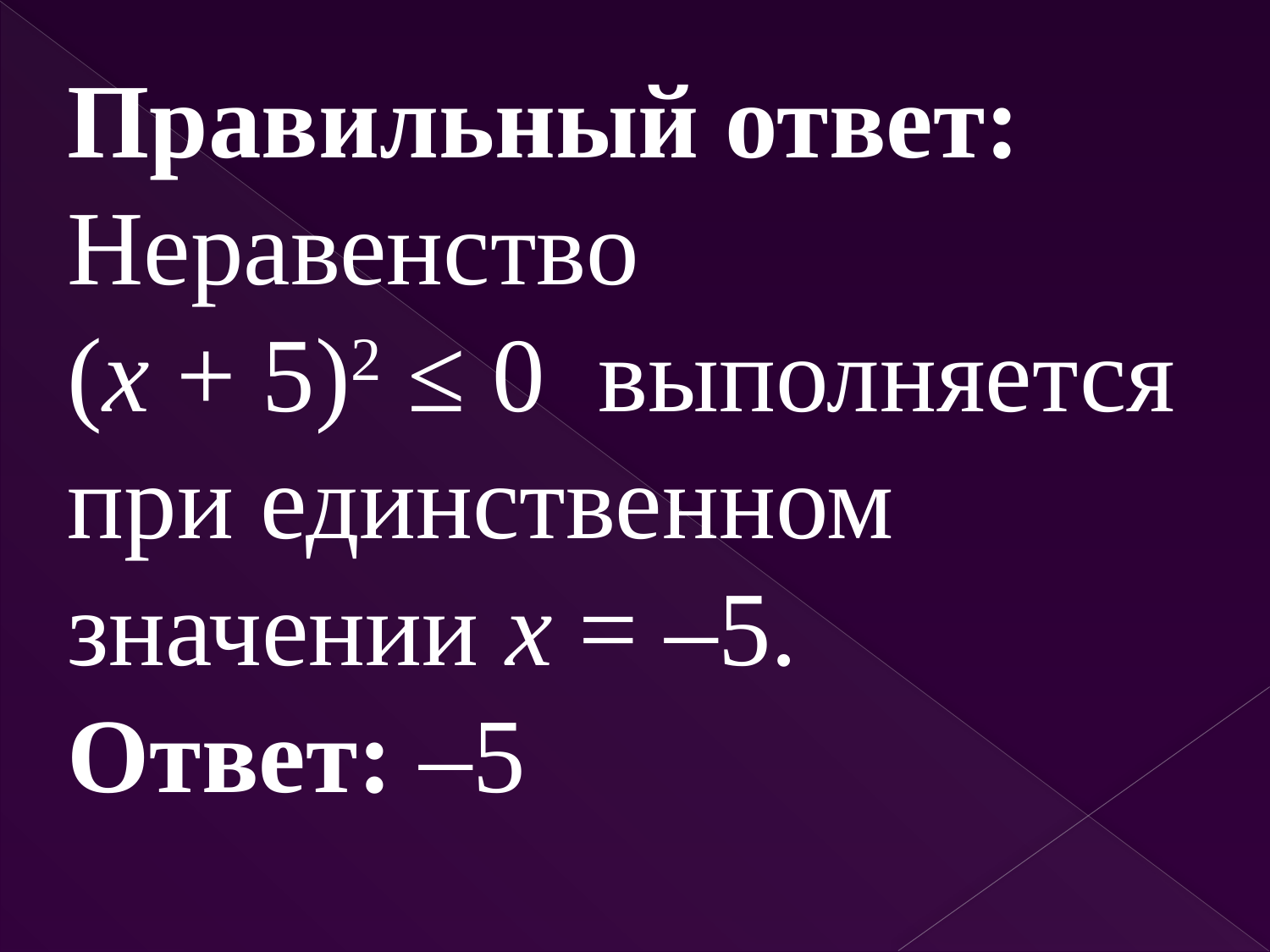

Правильный ответ:
Неравенство
(х + 5)2 ≤ 0  выполняется при единственном значении х = –5.
Ответ: –5